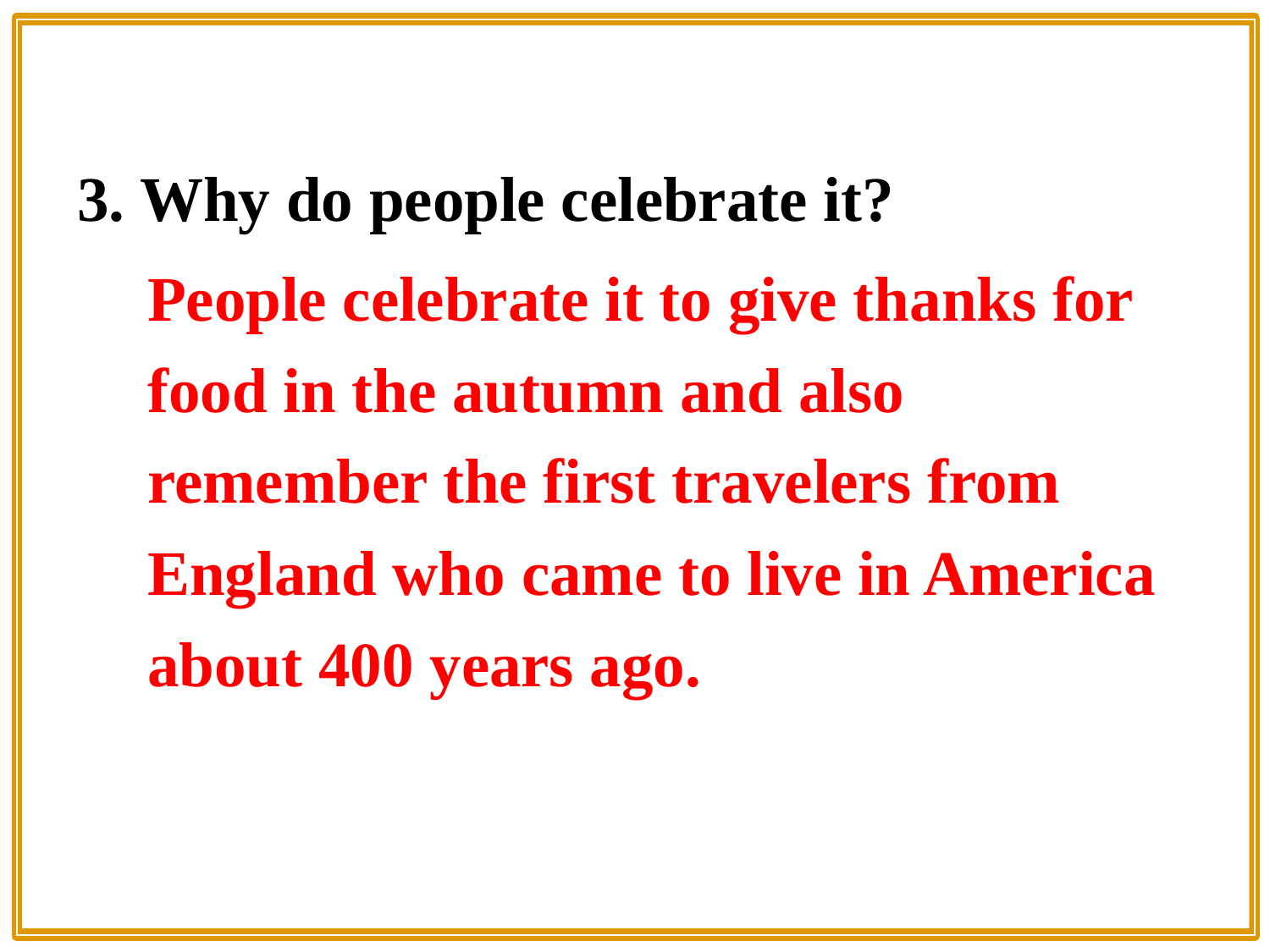

3. Why do people celebrate it?
People celebrate it to give thanks for food in the autumn and also remember the first travelers from England who came to live in America about 400 years ago.